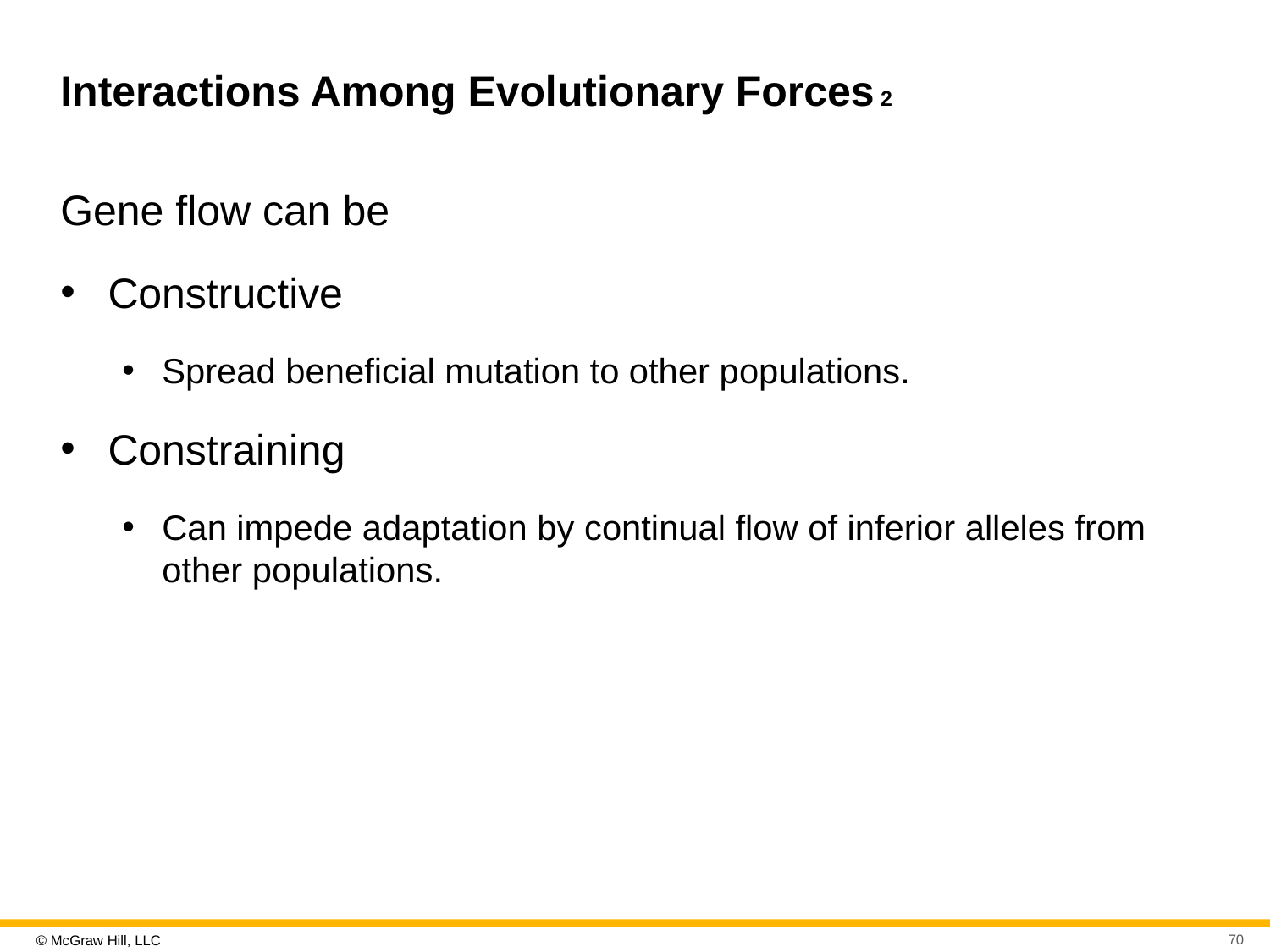

# Interactions Among Evolutionary Forces 2
Gene flow can be
Constructive
Spread beneficial mutation to other populations.
Constraining
Can impede adaptation by continual flow of inferior alleles from other populations.
70